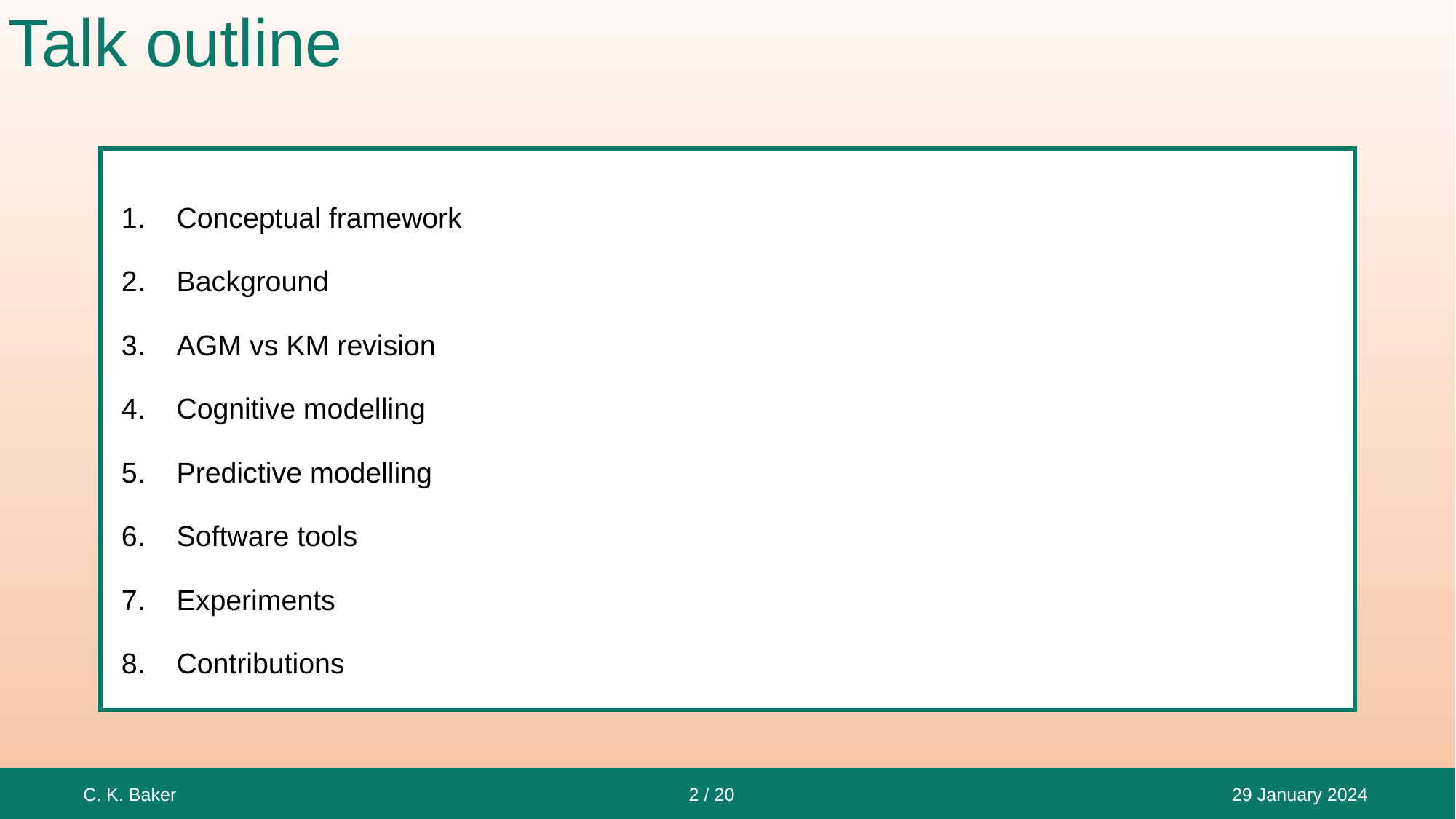

Talk outline
Conceptual framework
Background
AGM vs KM revision
Cognitive modelling
Predictive modelling
Software tools
Experiments
Contributions

C. K. Baker                                                                                                     2 / 20                                                                                                  29 January 2024